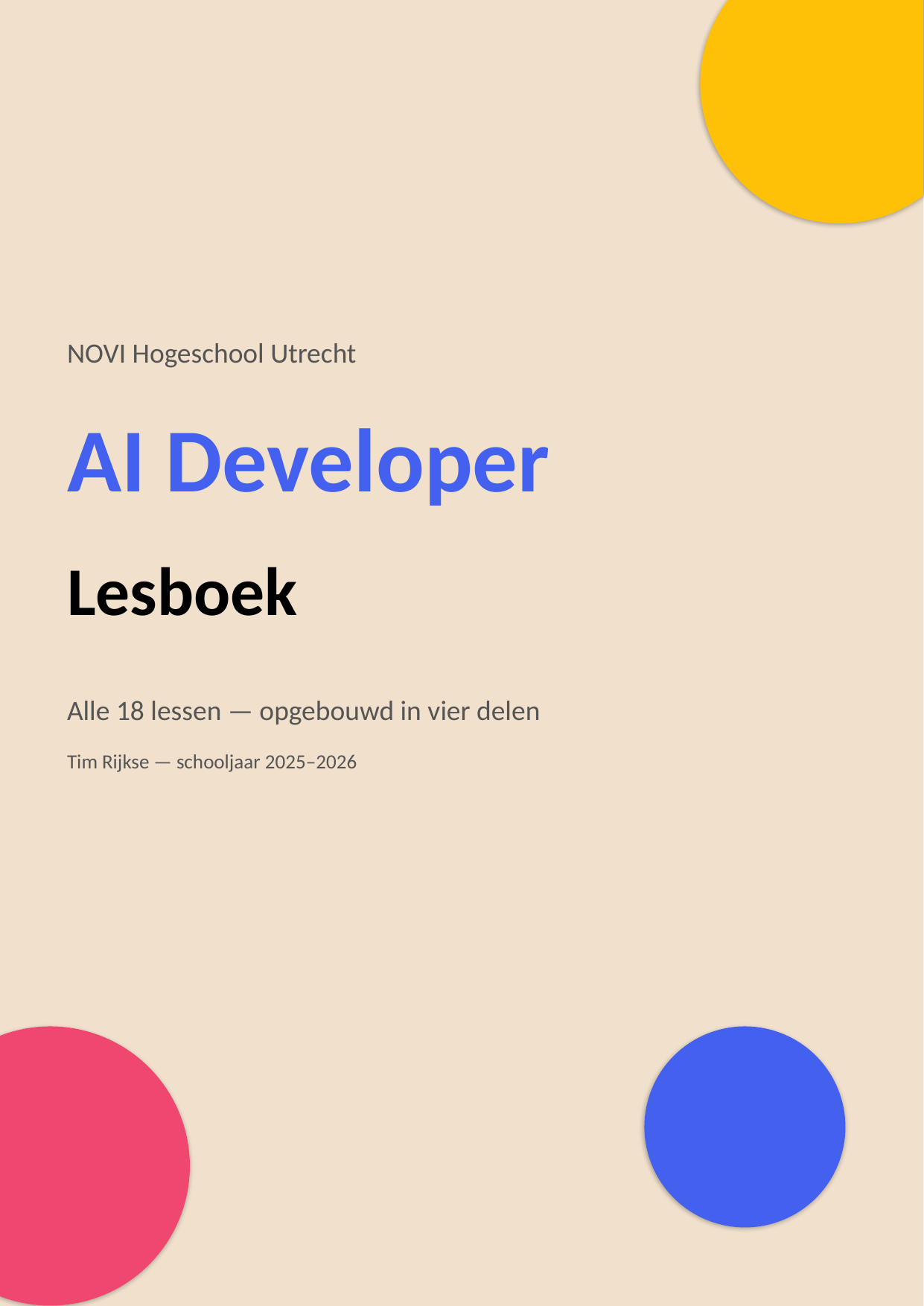

NOVI Hogeschool Utrecht
AI Developer
Lesboek
Alle 18 lessen — opgebouwd in vier delen
Tim Rijkse — schooljaar 2025–2026